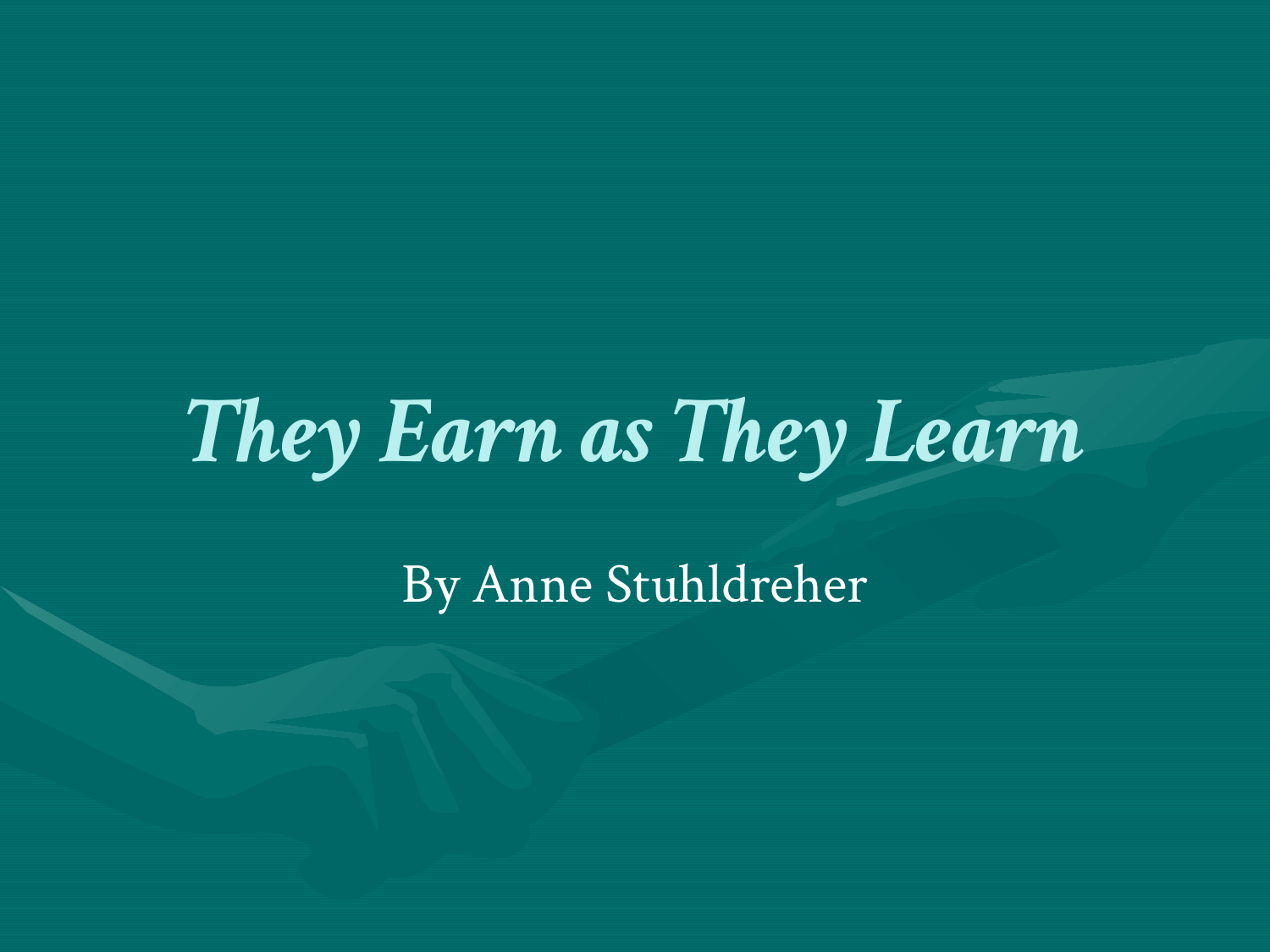

# They Earn as They Learn
By Anne Stuhldreher